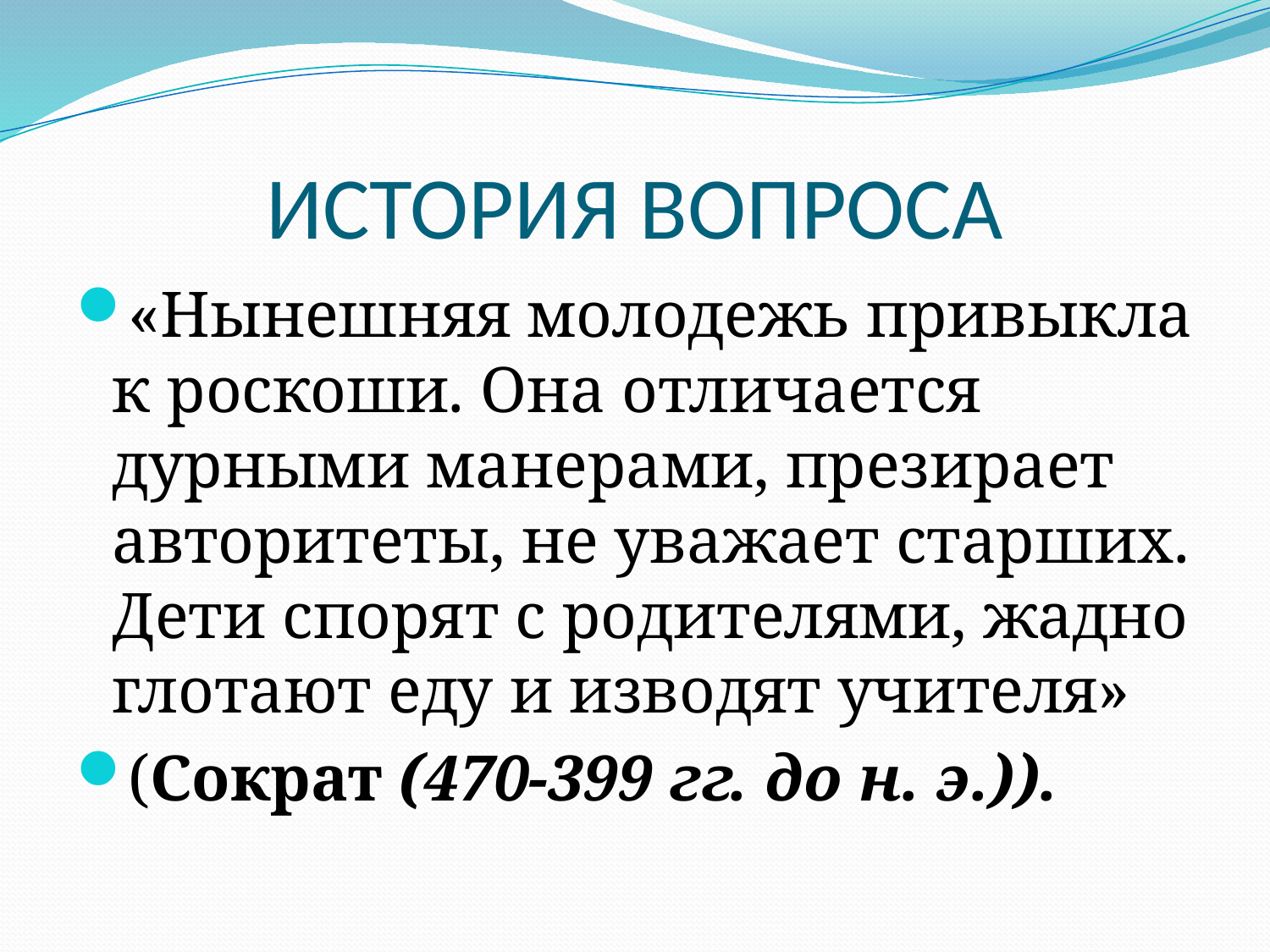

# ИСТОРИЯ ВОПРОСА
«Нынешняя молодежь привыкла к роскоши. Она отличается дурными манерами, презирает авторитеты, не уважает старших. Дети спорят с родителями, жадно глотают еду и изводят учителя»
(Сократ (470-399 гг. до н. э.)).